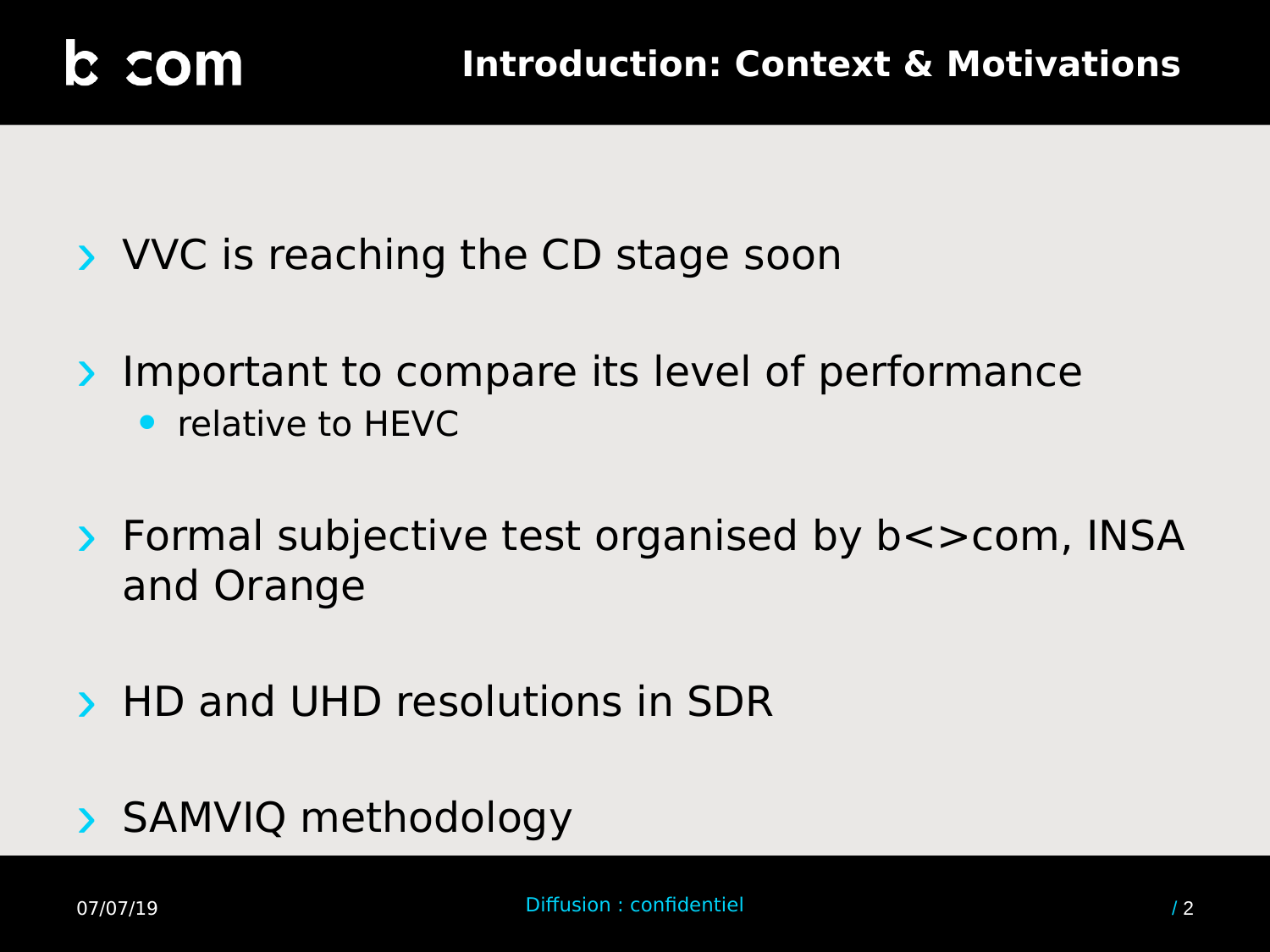

# Introduction: Context & Motivations
VVC is reaching the CD stage soon

Important to compare its level of performance
relative to HEVC

Formal subjective test organised by b<>com, INSA and Orange

HD and UHD resolutions in SDR

SAMVIQ methodology